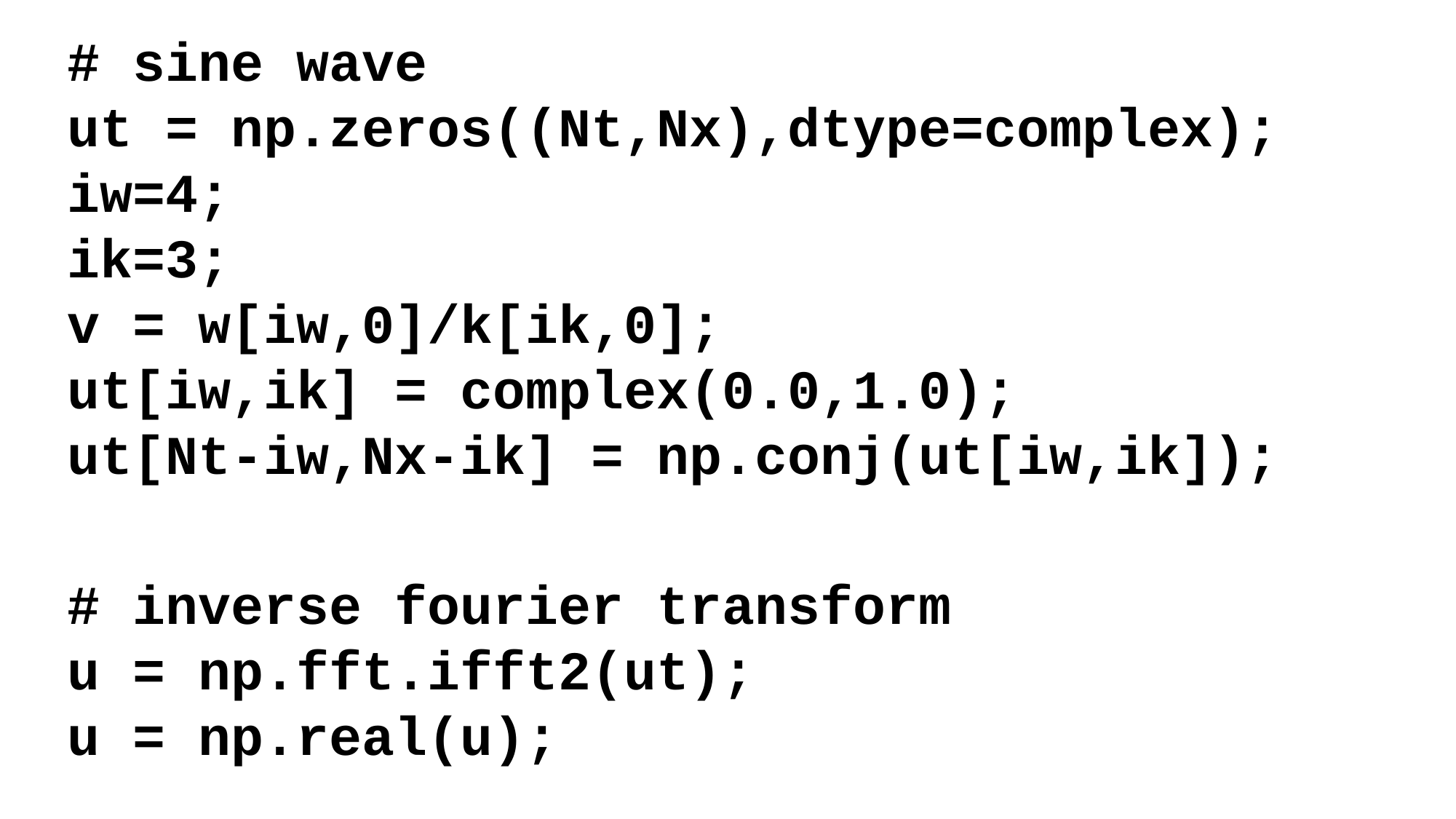

# sine wave
ut = np.zeros((Nt,Nx),dtype=complex);
iw=4;
ik=3;
v = w[iw,0]/k[ik,0];
ut[iw,ik] = complex(0.0,1.0);
ut[Nt-iw,Nx-ik] = np.conj(ut[iw,ik]);
# inverse fourier transform
u = np.fft.ifft2(ut);
u = np.real(u);